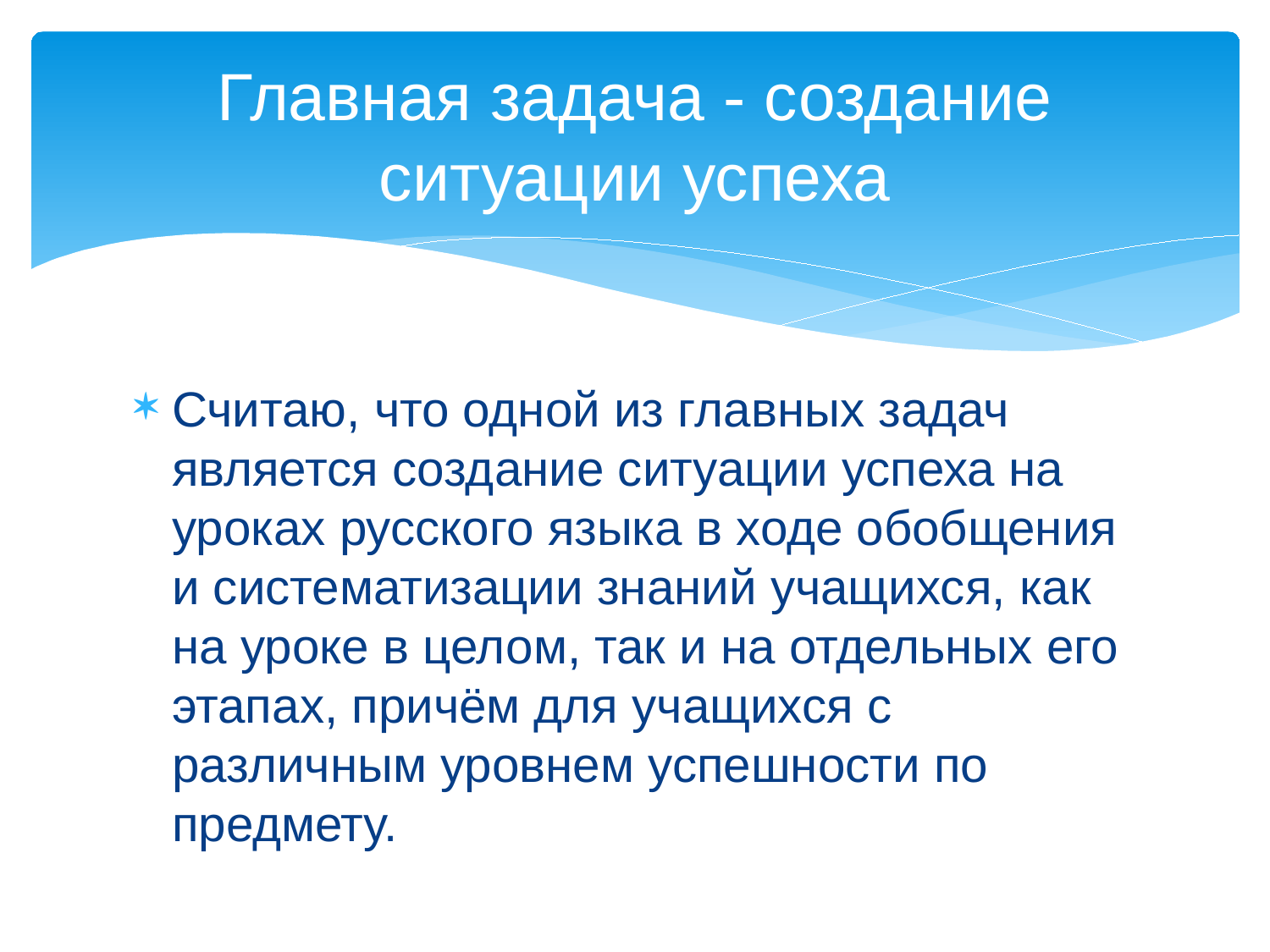

# Главная задача - создание ситуации успеха
Считаю, что одной из главных задач является создание ситуации успеха на уроках русского языка в ходе обобщения и систематизации знаний учащихся, как на уроке в целом, так и на отдельных его этапах, причём для учащихся с различным уровнем успешности по предмету.